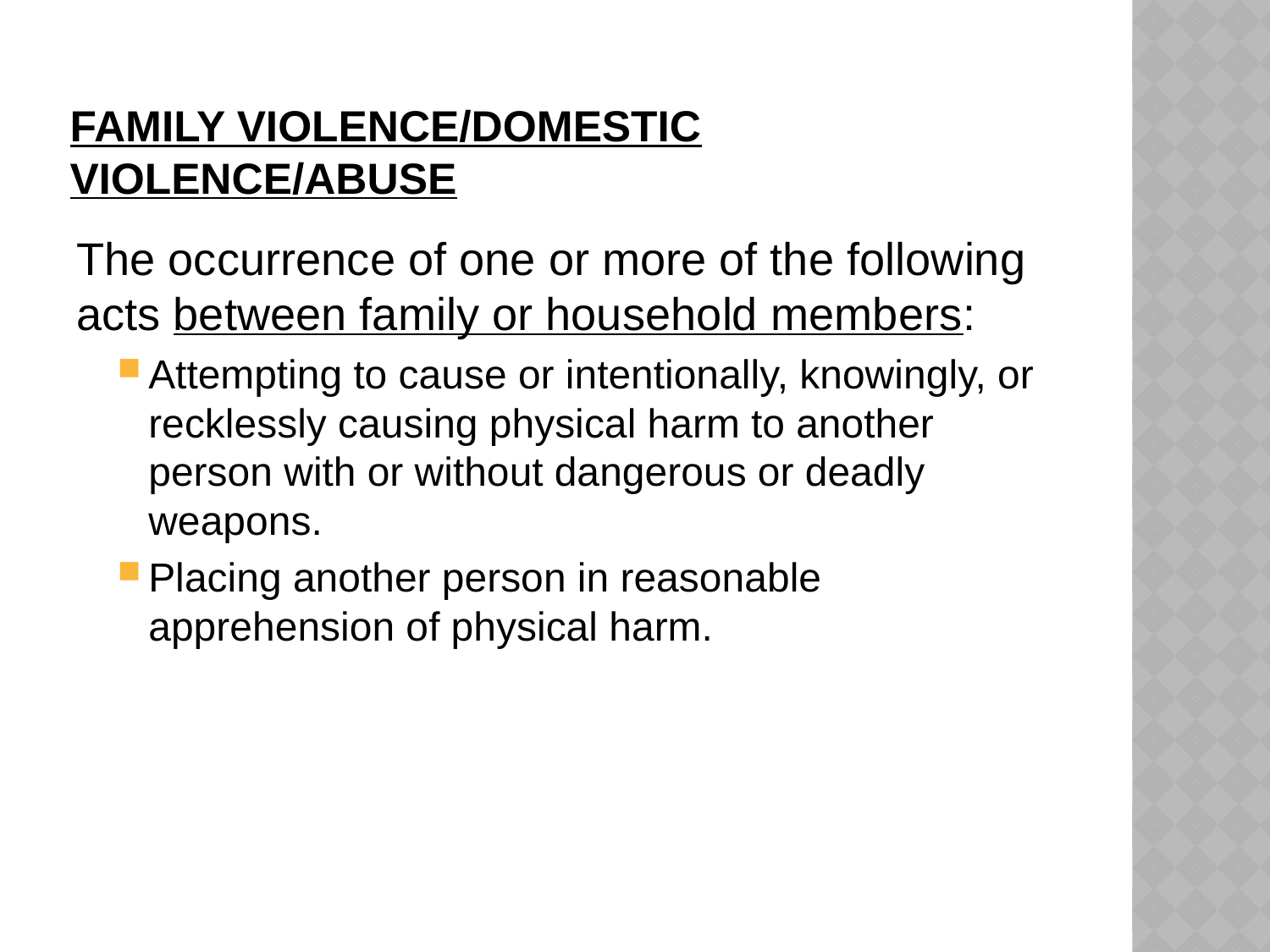

# Family Violence/Domestic Violence/Abuse
The occurrence of one or more of the following acts between family or household members:
Attempting to cause or intentionally, knowingly, or recklessly causing physical harm to another person with or without dangerous or deadly weapons.
Placing another person in reasonable apprehension of physical harm.